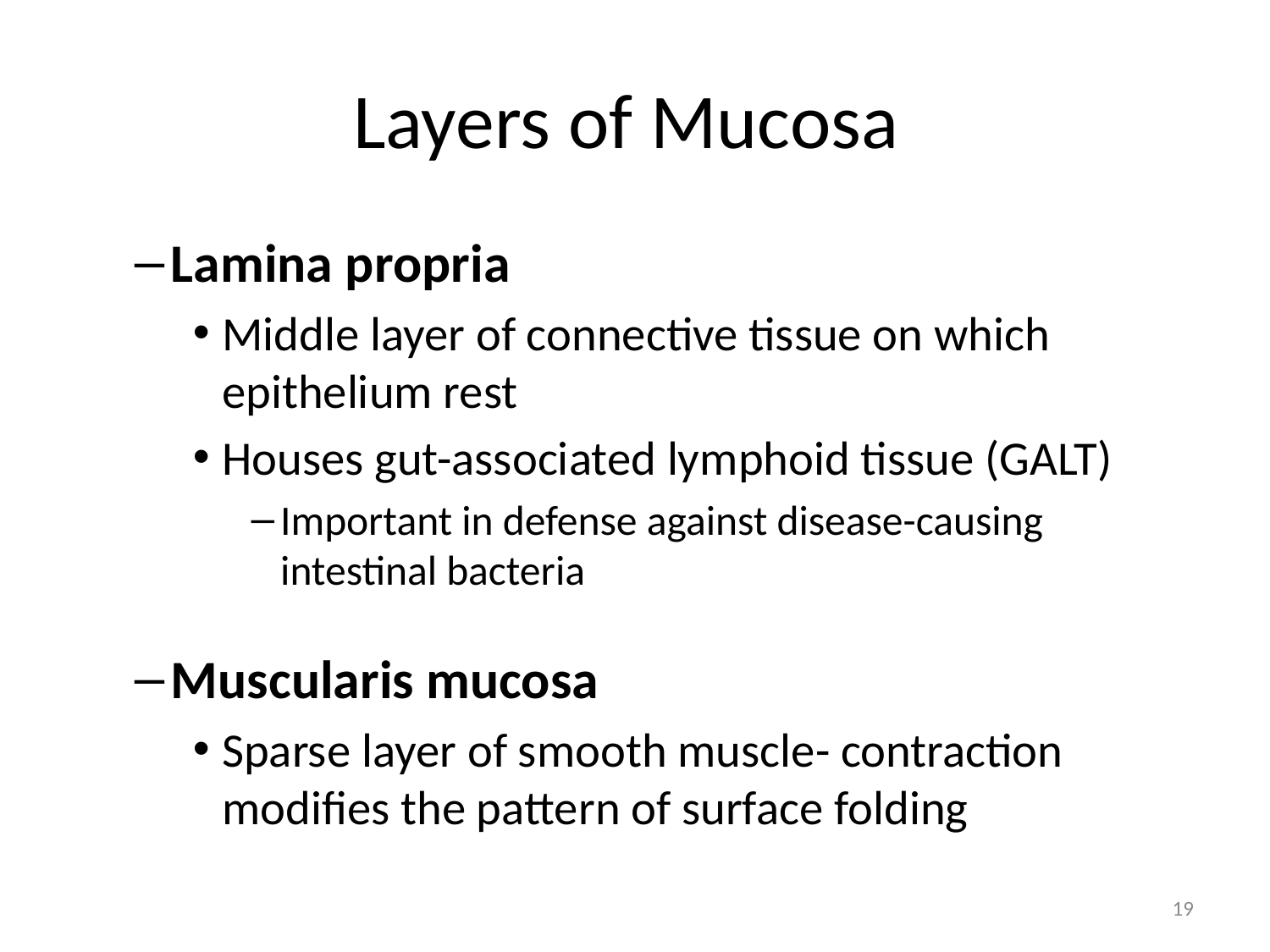

# Layers of Mucosa
Lamina propria
Middle layer of connective tissue on which epithelium rest
Houses gut-associated lymphoid tissue (GALT)
Important in defense against disease-causing intestinal bacteria

Muscularis mucosa
Sparse layer of smooth muscle- contraction modifies the pattern of surface folding

19